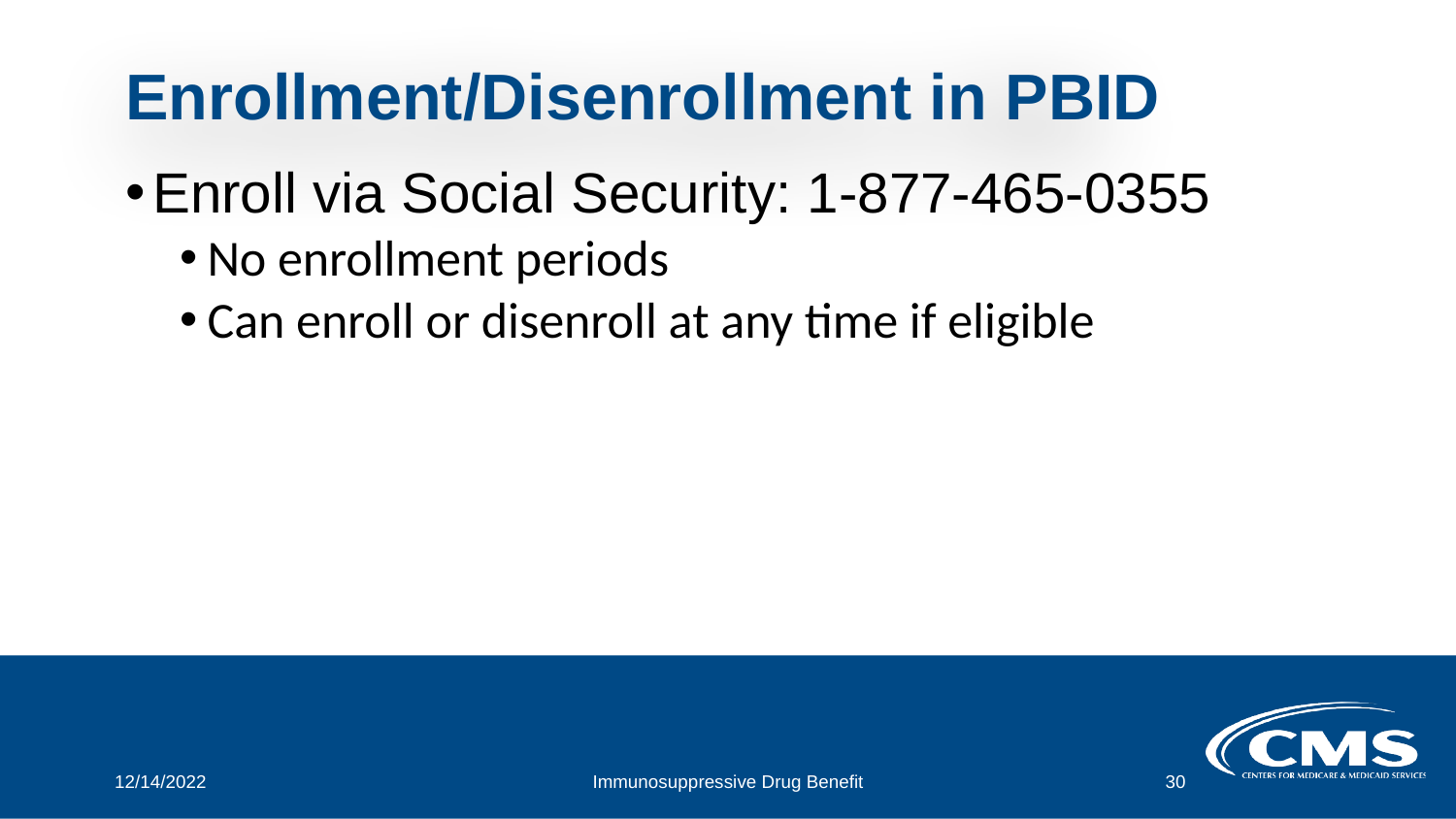

# Enrollment/Disenrollment in PBID
Enroll via Social Security: 1-877-465-0355
No enrollment periods
Can enroll or disenroll at any time if eligible
12/14/2022
Immunosuppressive Drug Benefit
30